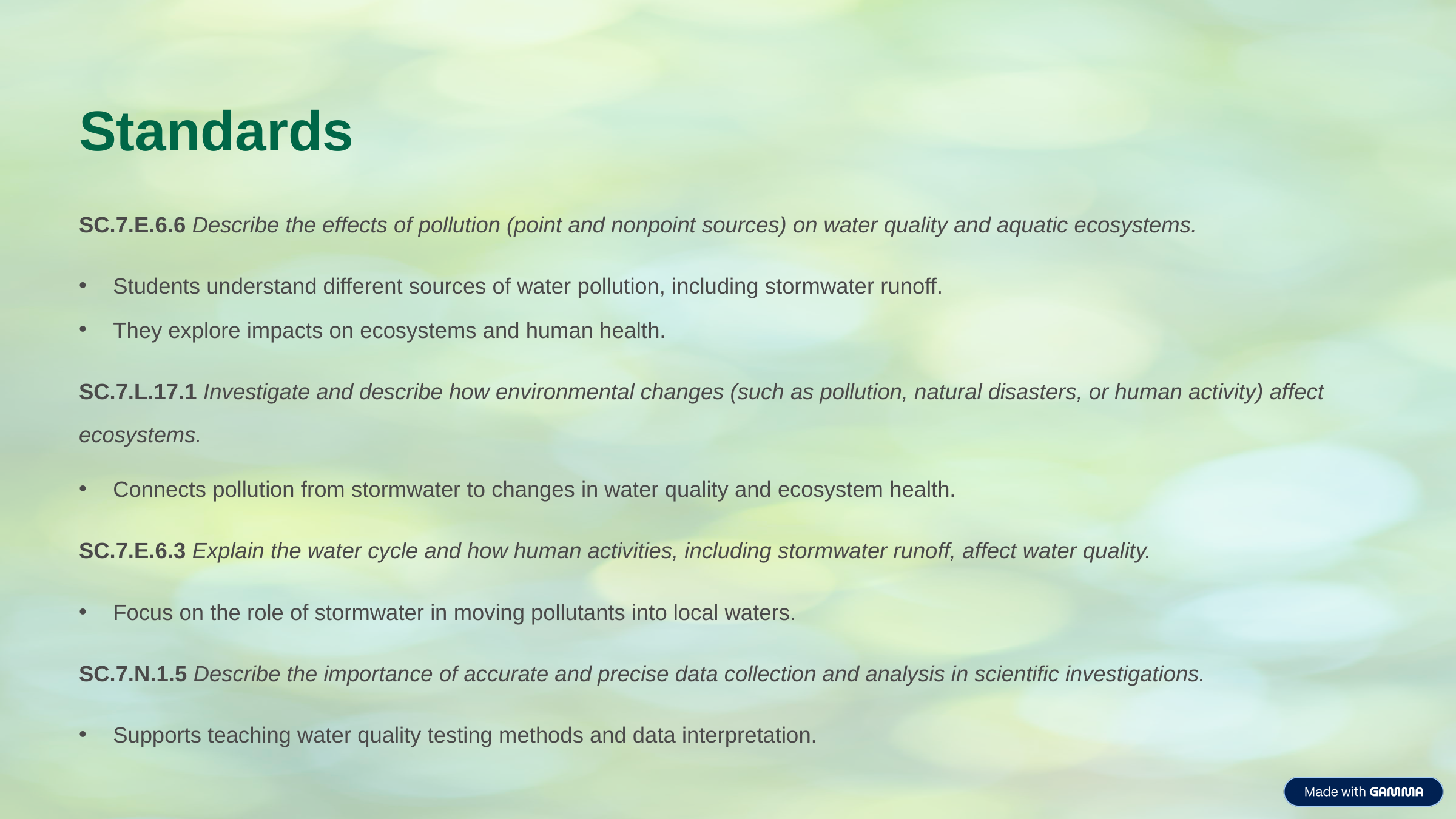

Standards
SC.7.E.6.6 Describe the effects of pollution (point and nonpoint sources) on water quality and aquatic ecosystems.
Students understand different sources of water pollution, including stormwater runoff.
They explore impacts on ecosystems and human health.
SC.7.L.17.1 Investigate and describe how environmental changes (such as pollution, natural disasters, or human activity) affect ecosystems.
Connects pollution from stormwater to changes in water quality and ecosystem health.
SC.7.E.6.3 Explain the water cycle and how human activities, including stormwater runoff, affect water quality.
Focus on the role of stormwater in moving pollutants into local waters.
SC.7.N.1.5 Describe the importance of accurate and precise data collection and analysis in scientific investigations.
Supports teaching water quality testing methods and data interpretation.